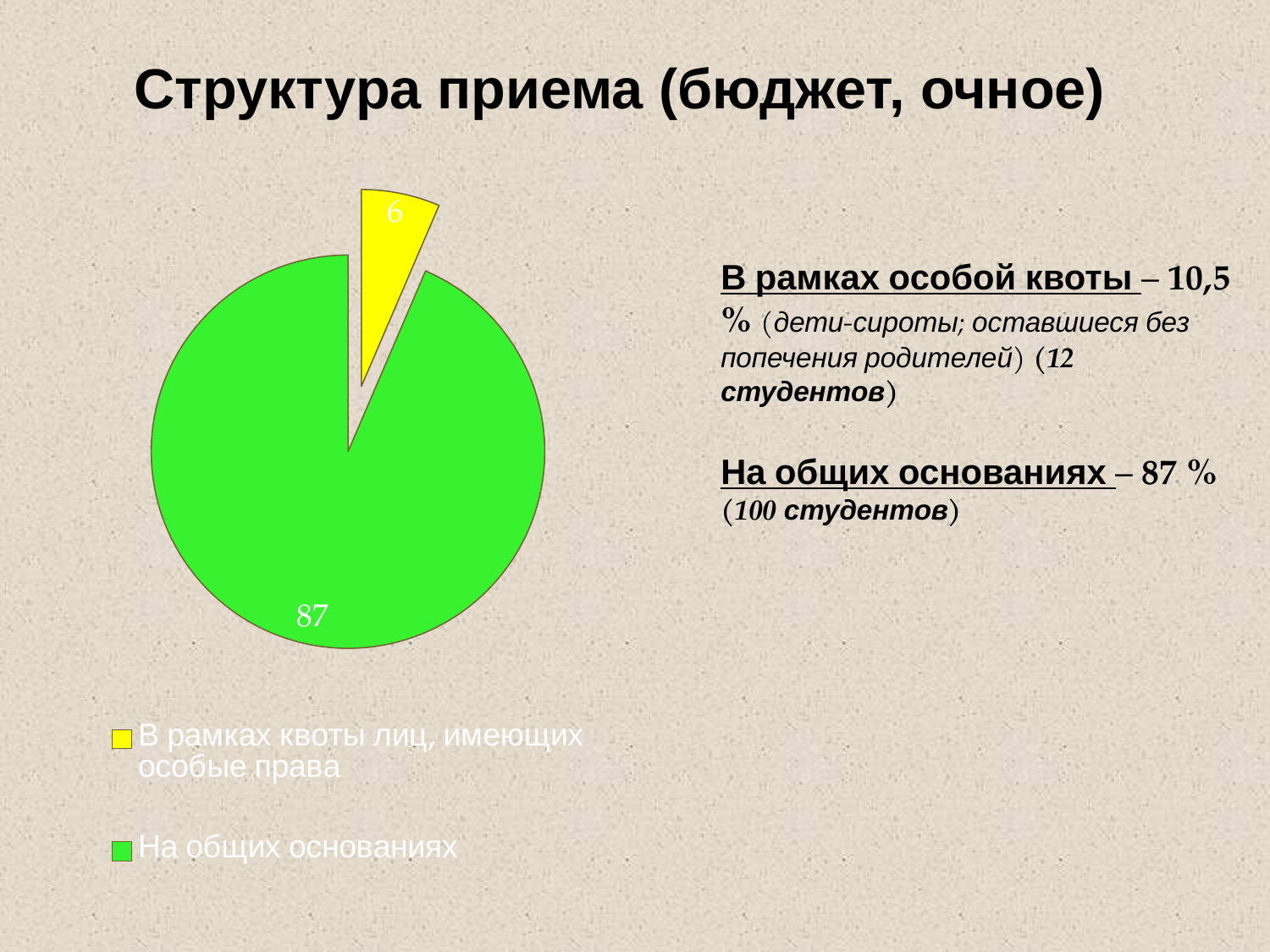

# Структура приема (бюджет, очное)

### Chart

| Category | структура  |
|---|---|
| В рамках квоты лиц, имеющих особые права | 6.0 |
| На общих основаниях | 87.0 |
В рамках особой квоты – 10,5 % (дети-сироты; оставшиеся без попечения родителей) (12 студентов)

На общих основаниях – 87 %
(100 студентов)